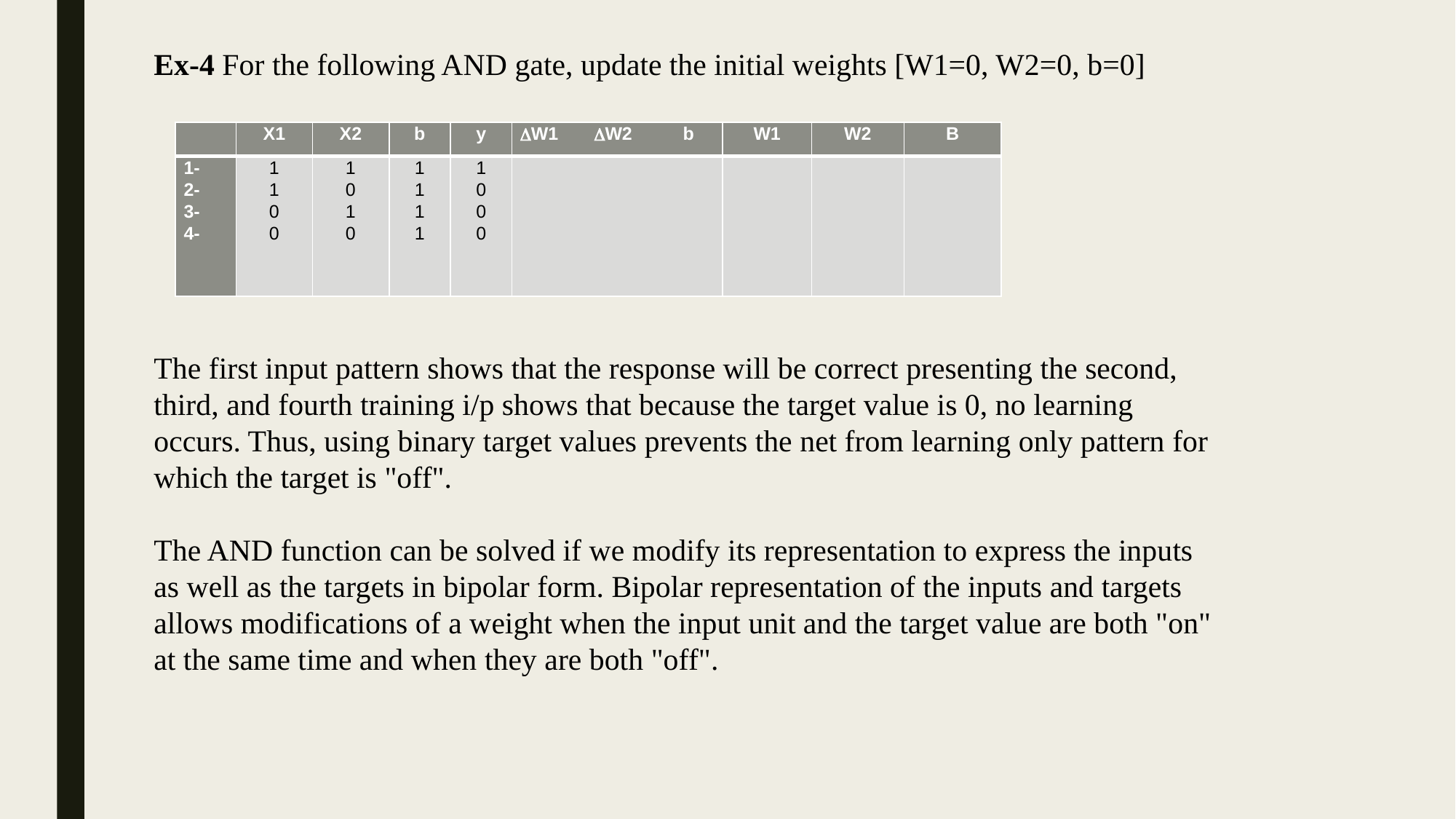

Ex-4 For the following AND gate, update the initial weights [W1=0, W2=0, b=0]

The first input pattern shows that the response will be correct presenting the second, third, and fourth training i/p shows that because the target value is 0, no learning occurs. Thus, using binary target values prevents the net from learning only pattern for which the target is "off".

The AND function can be solved if we modify its representation to express the inputs as well as the targets in bipolar form. Bipolar representation of the inputs and targets allows modifications of a weight when the input unit and the target value are both "on" at the same time and when they are both "off".

|  | X1 | X2 | b | y | ΔW1 ΔW2 b | W1 | W2 | B |
| --- | --- | --- | --- | --- | --- | --- | --- | --- |
| 1- 2- 3- 4- | 1 1 0 0 | 1 0 1 0 | 1 1 1 1 | 1 0 0 0 |  |  |  |  |